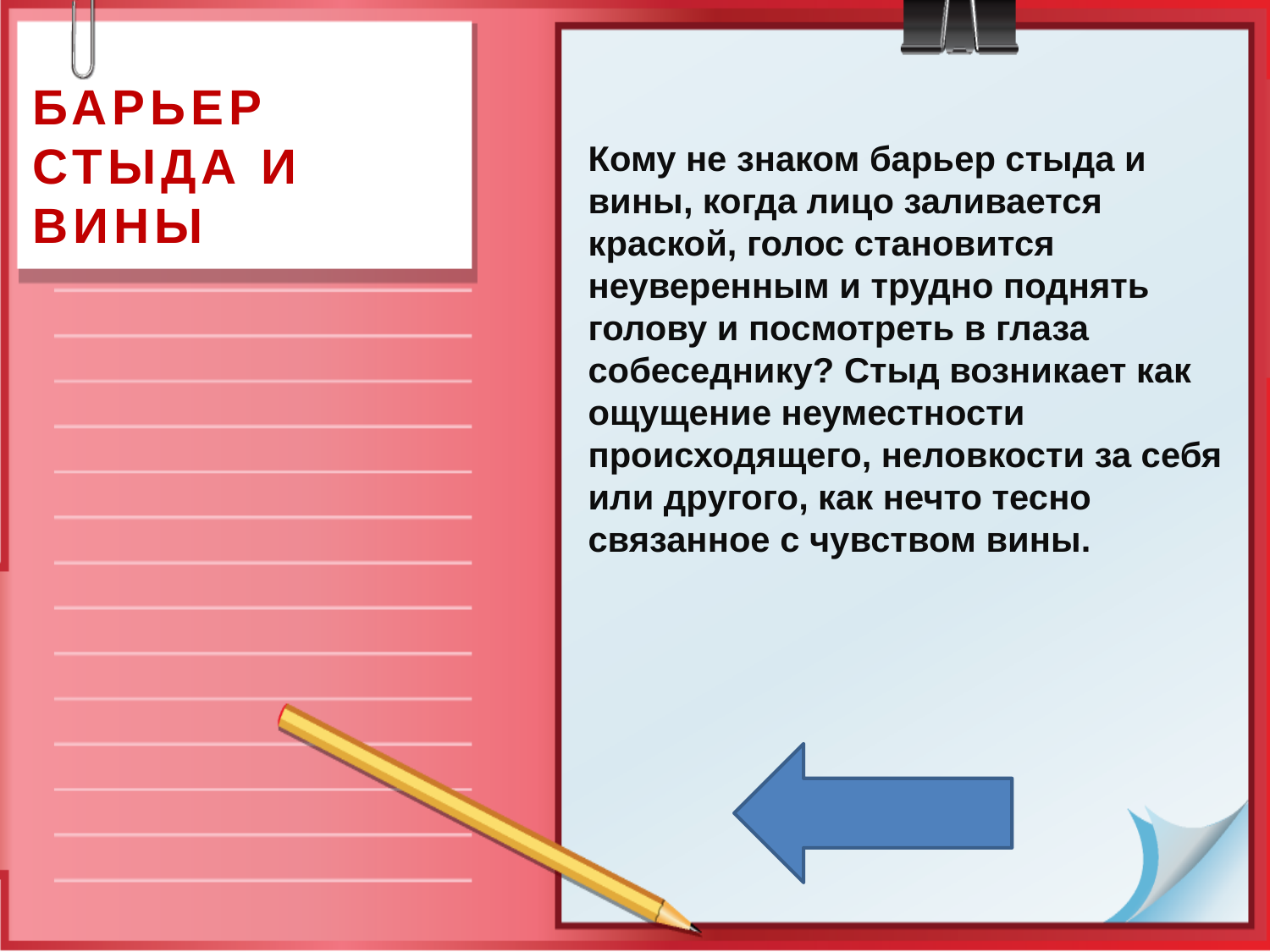

# барьер стыда и вины
Кому не знаком барьер стыда и вины, когда лицо заливается краской, голос становится неуверенным и трудно поднять голову и посмотреть в глаза собеседнику? Стыд возникает как ощущение неуместности происходящего, неловкости за себя или другого, как нечто тесно связанное с чувством вины.